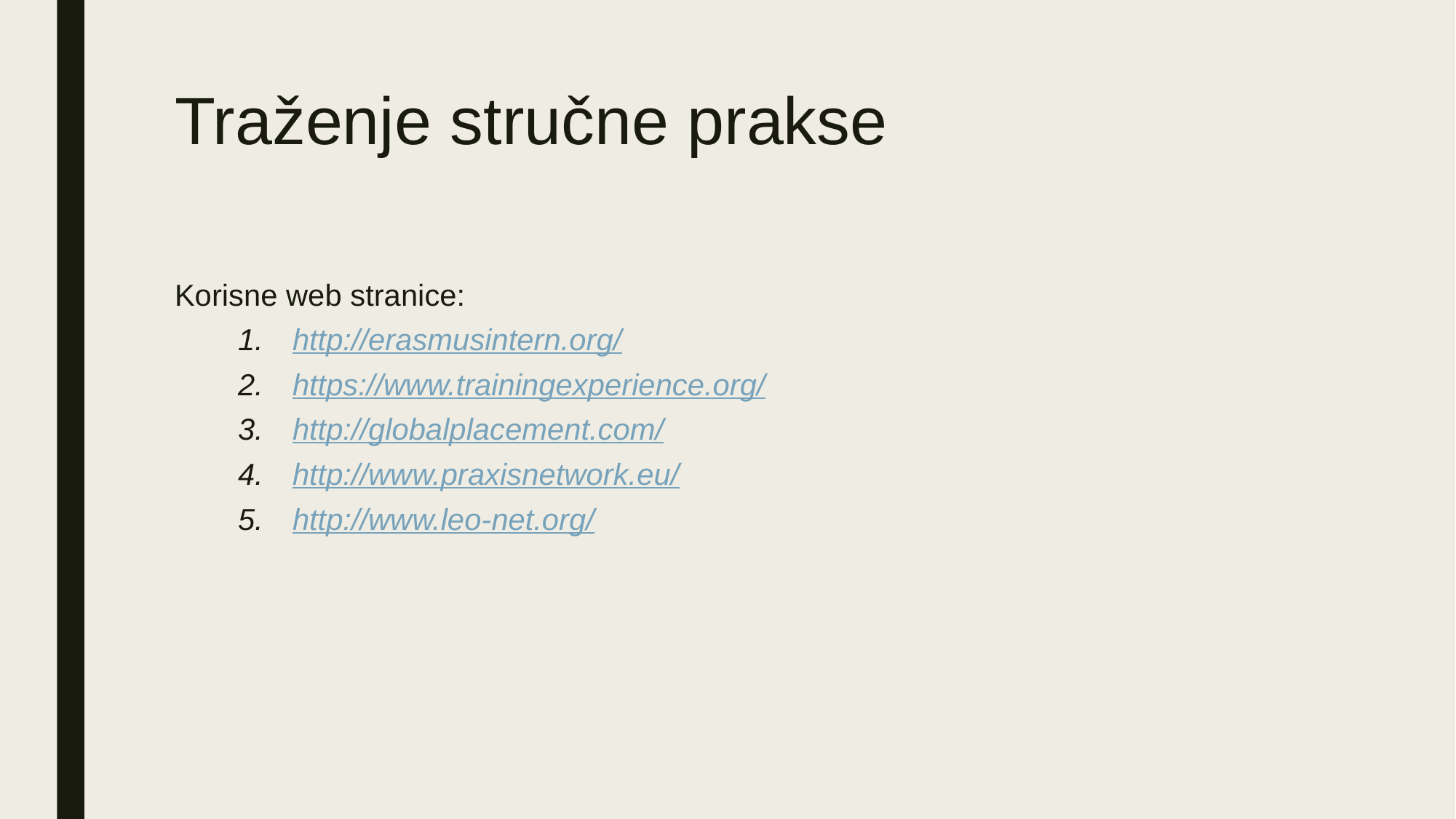

# Traženje stručne prakse
Korisne web stranice:
http://erasmusintern.org/
https://www.trainingexperience.org/
http://globalplacement.com/
http://www.praxisnetwork.eu/
http://www.leo-net.org/